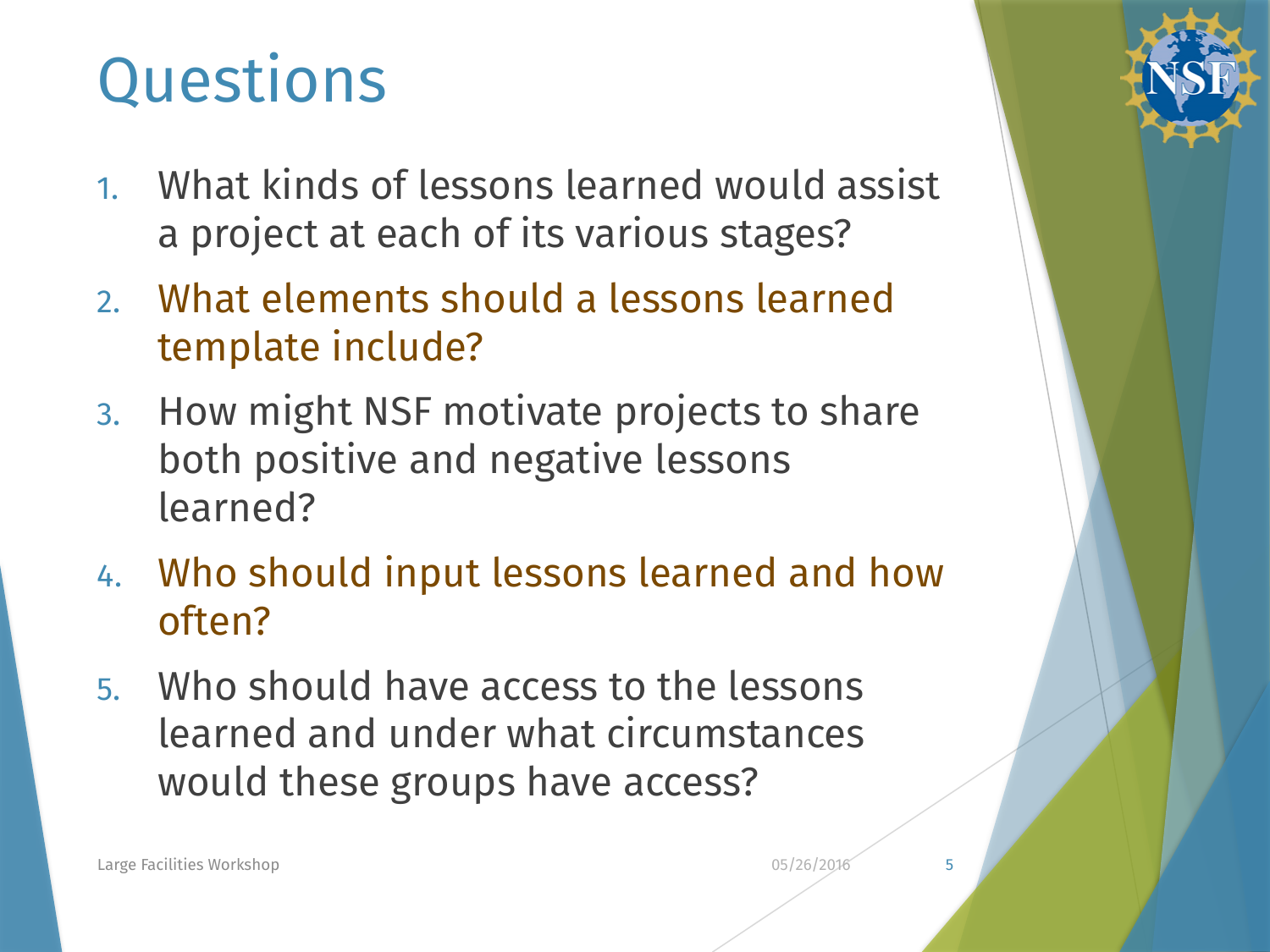

# Questions
What kinds of lessons learned would assist a project at each of its various stages?
What elements should a lessons learned template include?
How might NSF motivate projects to share both positive and negative lessons learned?
Who should input lessons learned and how often?
Who should have access to the lessons learned and under what circumstances would these groups have access?
Large Facilities Workshop
05/26/2016
5